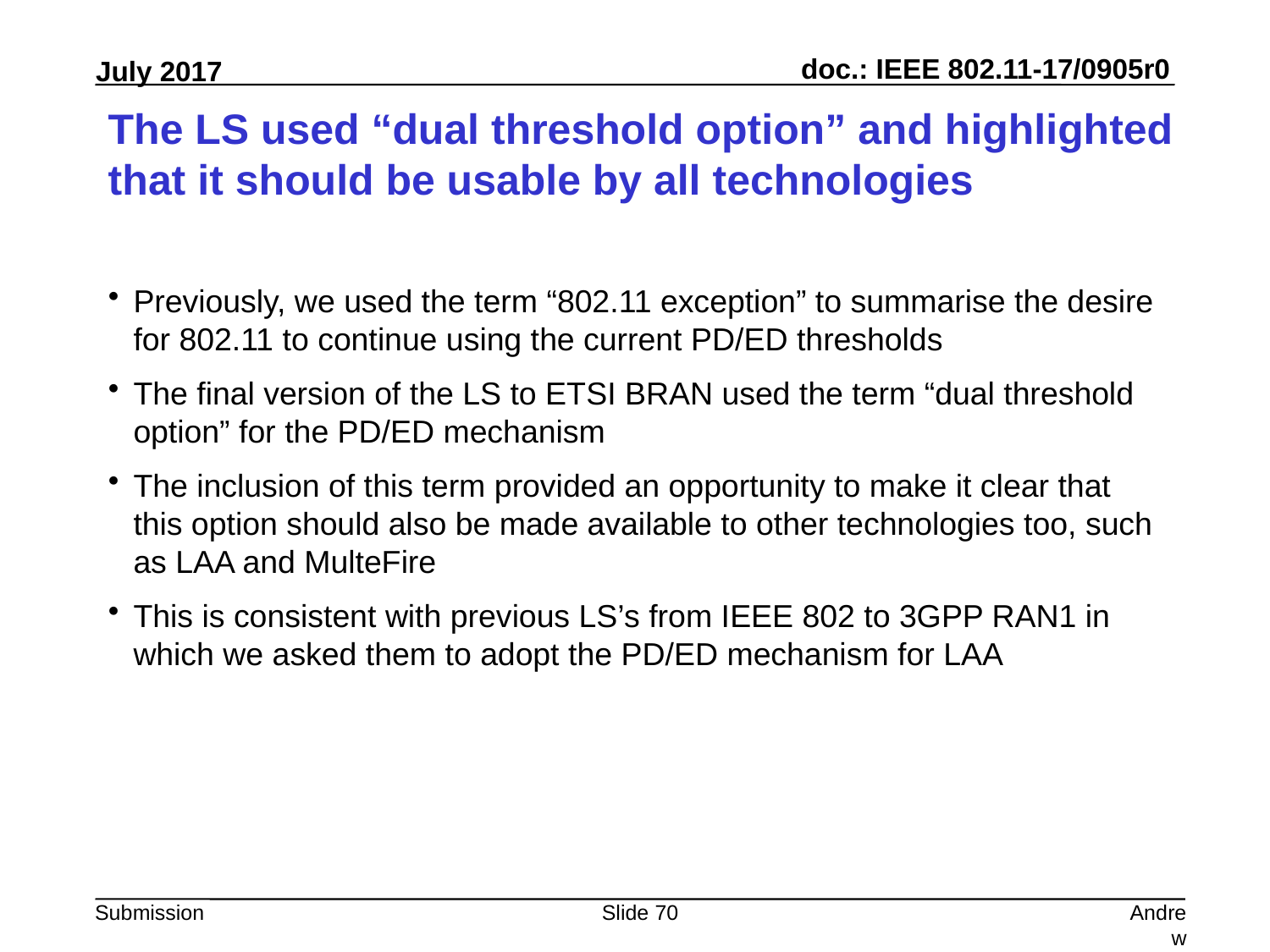

# The LS used “dual threshold option” and highlighted that it should be usable by all technologies
Previously, we used the term “802.11 exception” to summarise the desire for 802.11 to continue using the current PD/ED thresholds
The final version of the LS to ETSI BRAN used the term “dual threshold option” for the PD/ED mechanism
The inclusion of this term provided an opportunity to make it clear that this option should also be made available to other technologies too, such as LAA and MulteFire
This is consistent with previous LS’s from IEEE 802 to 3GPP RAN1 in which we asked them to adopt the PD/ED mechanism for LAA

Slide 70
Andrew Myles, Cisco